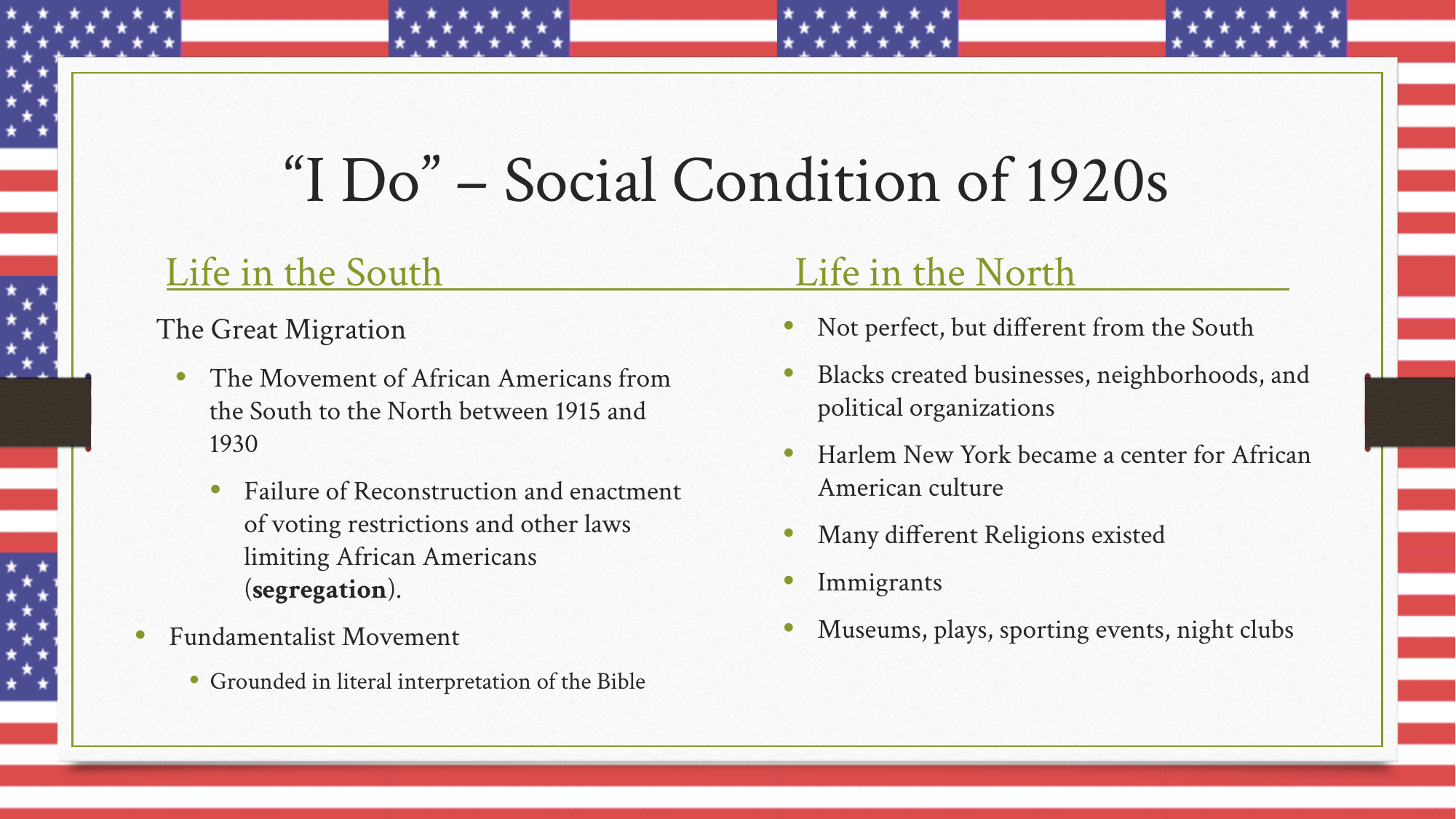

# “I Do” – Social Condition of 1920s
Life in the South
Life in the North
The Great Migration
The Movement of African Americans from the South to the North between 1915 and 1930
Failure of Reconstruction and enactment of voting restrictions and other laws limiting African Americans (segregation).
Fundamentalist Movement
Grounded in literal interpretation of the Bible

Not perfect, but different from the South
Blacks created businesses, neighborhoods, and political organizations
Harlem New York became a center for African American culture
Many different Religions existed
Immigrants
Museums, plays, sporting events, night clubs